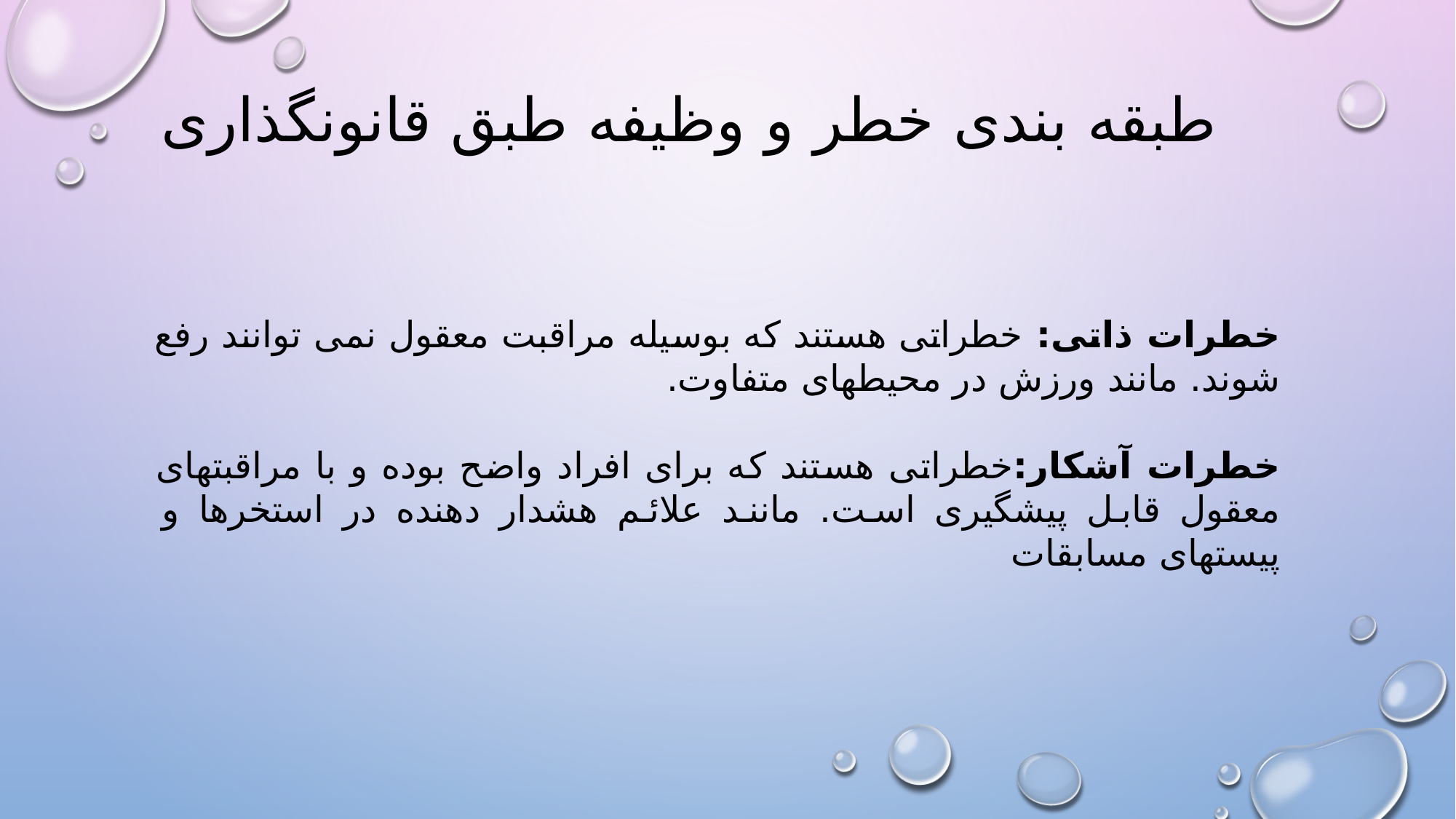

# طبقه بندی خطر و وظیفه طبق قانونگذاری
خطرات ذاتی: خطراتی هستند که بوسیله مراقبت معقول نمی توانند رفع شوند. مانند ورزش در محیطهای متفاوت.

خطرات آشکار:خطراتی هستند که برای افراد واضح بوده و با مراقبتهای معقول قابل پیشگیری است. مانند علائم هشدار دهنده در استخرها و پیستهای مسابقات